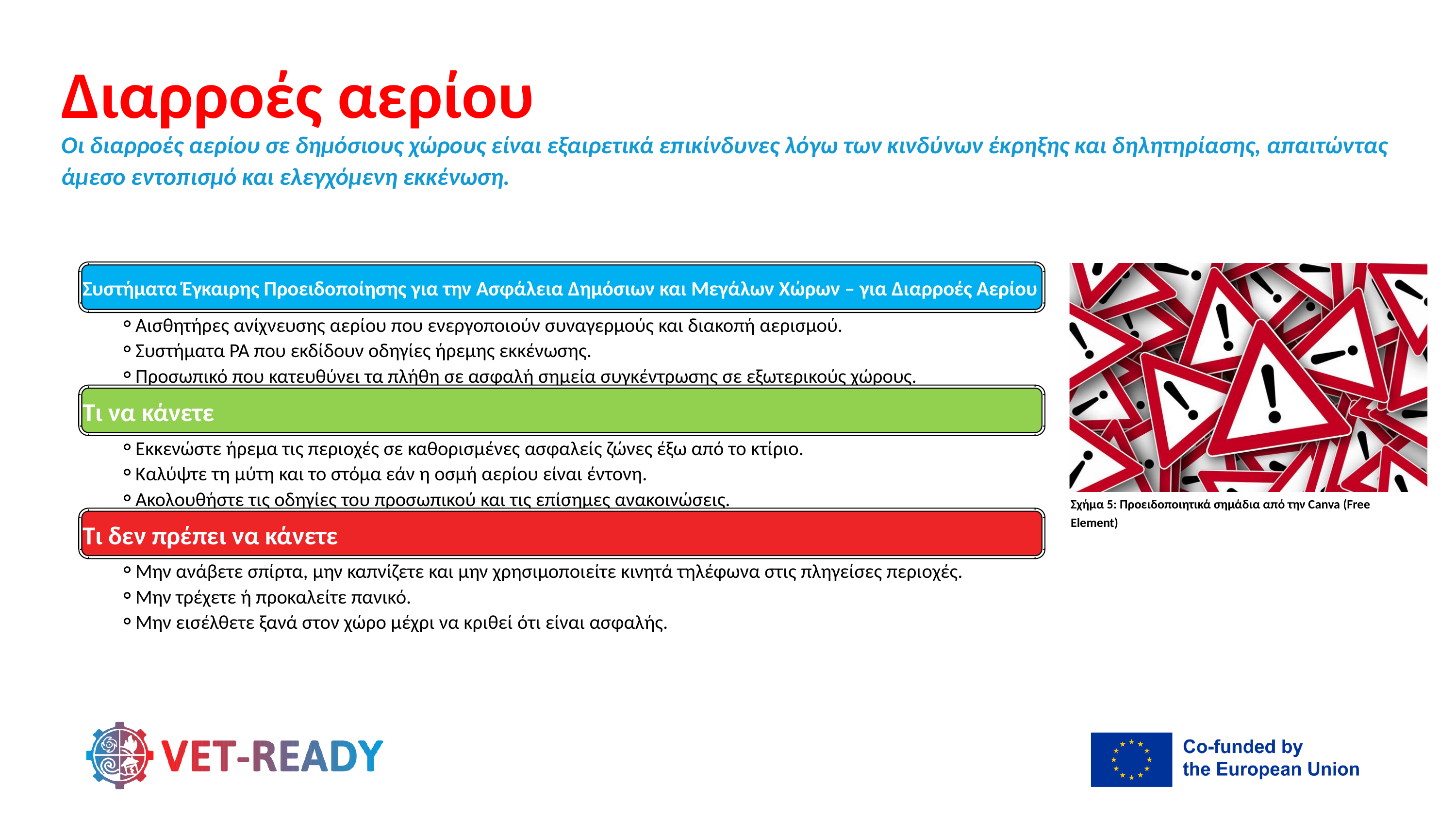

Διαρροές αερίου

Οι διαρροές αερίου σε δημόσιους χώρους είναι εξαιρετικά επικίνδυνες λόγω των κινδύνων έκρηξης και δηλητηρίασης, απαιτώντας άμεσο εντοπισμό και ελεγχόμενη εκκένωση.

Συστήματα Έγκαιρης Προειδοποίησης για την Ασφάλεια Δημόσιων και Μεγάλων Χώρων – για Διαρροές Αερίου
Αισθητήρες ανίχνευσης αερίου που ενεργοποιούν συναγερμούς και διακοπή αερισμού.
Συστήματα PA που εκδίδουν οδηγίες ήρεμης εκκένωσης.
Προσωπικό που κατευθύνει τα πλήθη σε ασφαλή σημεία συγκέντρωσης σε εξωτερικούς χώρους.

Τι να κάνετε
Εκκενώστε ήρεμα τις περιοχές σε καθορισμένες ασφαλείς ζώνες έξω από το κτίριο.
Καλύψτε τη μύτη και το στόμα εάν η οσμή αερίου είναι έντονη.
Ακολουθήστε τις οδηγίες του προσωπικού και τις επίσημες ανακοινώσεις.
Σχήμα 5: Προειδοποιητικά σημάδια από την Canva (Free Element)

Τι δεν πρέπει να κάνετε
Μην ανάβετε σπίρτα, μην καπνίζετε και μην χρησιμοποιείτε κινητά τηλέφωνα στις πληγείσες περιοχές.
Μην τρέχετε ή προκαλείτε πανικό.
Μην εισέλθετε ξανά στον χώρο μέχρι να κριθεί ότι είναι ασφαλής.